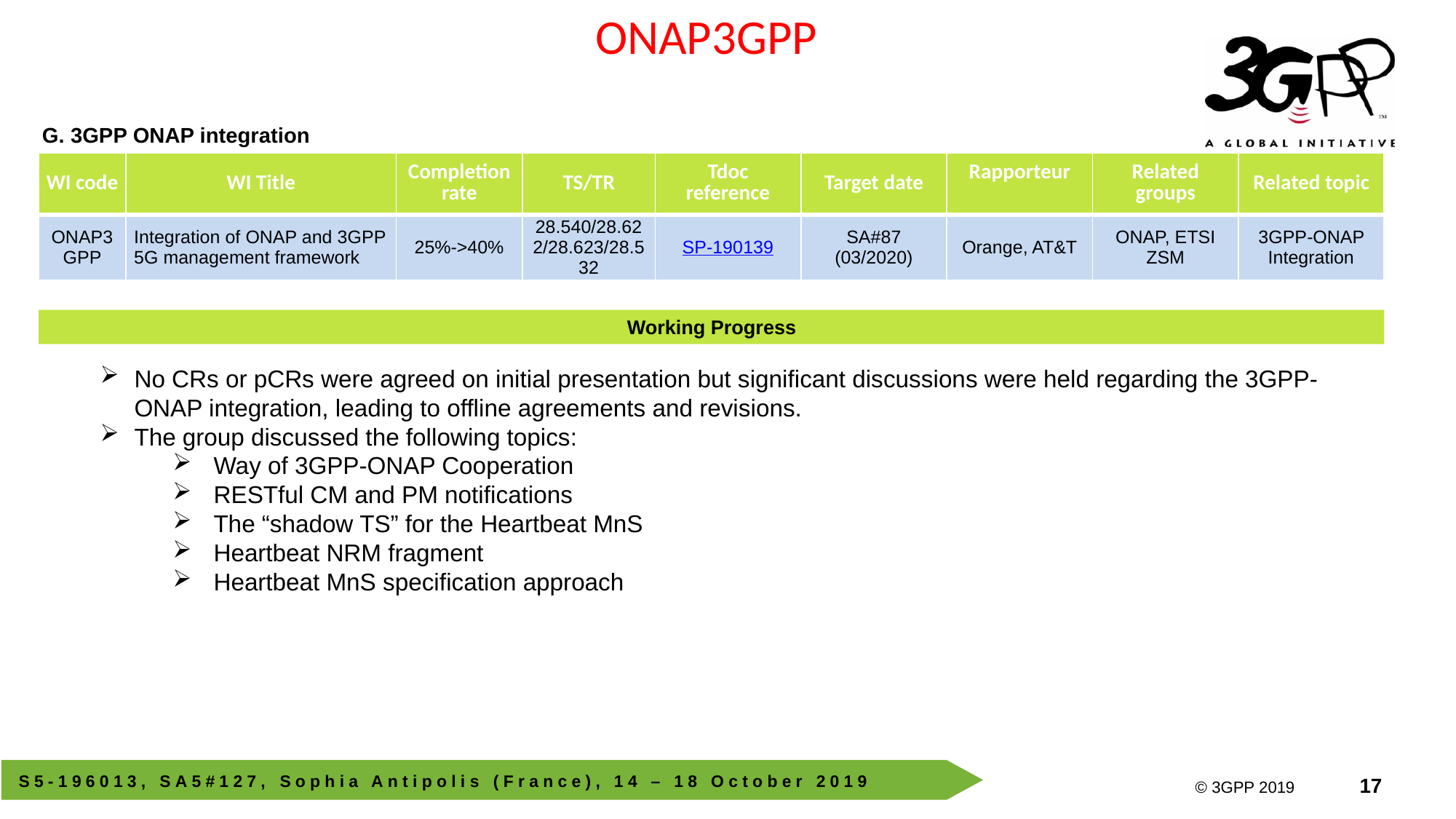

ONAP3GPP
G. 3GPP ONAP integration
| WI code | WI Title | Completion rate | TS/TR | Tdoc reference | Target date | Rapporteur | Related groups | Related topic |
| --- | --- | --- | --- | --- | --- | --- | --- | --- |
| ONAP3GPP | Integration of ONAP and 3GPP 5G management framework | 25%->40% | 28.540/28.622/28.623/28.532 | SP-190139 | SA#87 (03/2020) | Orange, AT&T | ONAP, ETSI ZSM | 3GPP-ONAP Integration |
Working Progress
No CRs or pCRs were agreed on initial presentation but significant discussions were held regarding the 3GPP-ONAP integration, leading to offline agreements and revisions.
The group discussed the following topics:
Way of 3GPP-ONAP Cooperation
RESTful CM and PM notifications
The “shadow TS” for the Heartbeat MnS
Heartbeat NRM fragment
Heartbeat MnS specification approach